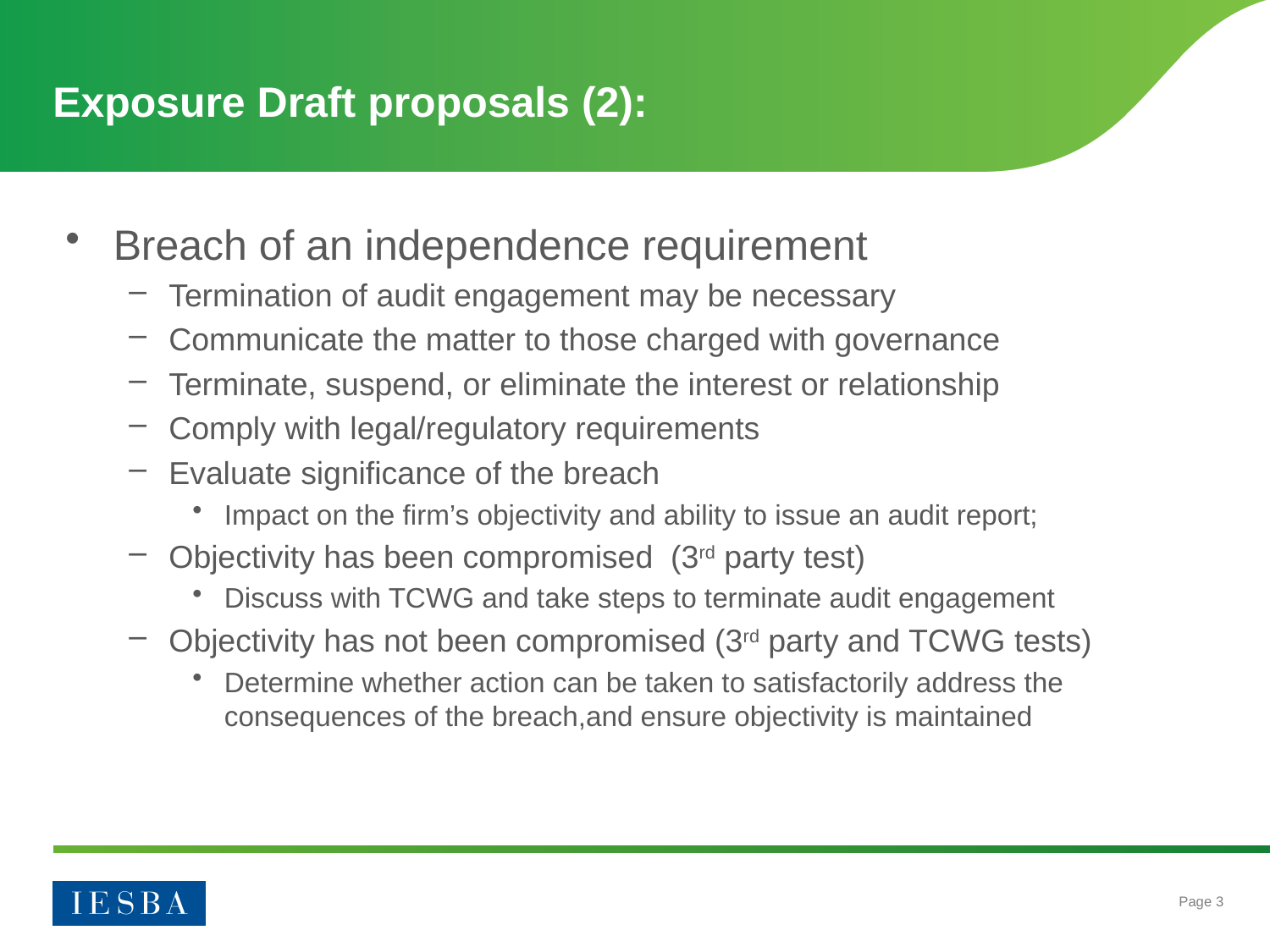

# Exposure Draft proposals (2):
Breach of an independence requirement
Termination of audit engagement may be necessary
Communicate the matter to those charged with governance
Terminate, suspend, or eliminate the interest or relationship
Comply with legal/regulatory requirements
Evaluate significance of the breach
Impact on the firm’s objectivity and ability to issue an audit report;
Objectivity has been compromised  (3rd party test)
Discuss with TCWG and take steps to terminate audit engagement
Objectivity has not been compromised (3rd party and TCWG tests)
Determine whether action can be taken to satisfactorily address the consequences of the breach,and ensure objectivity is maintained